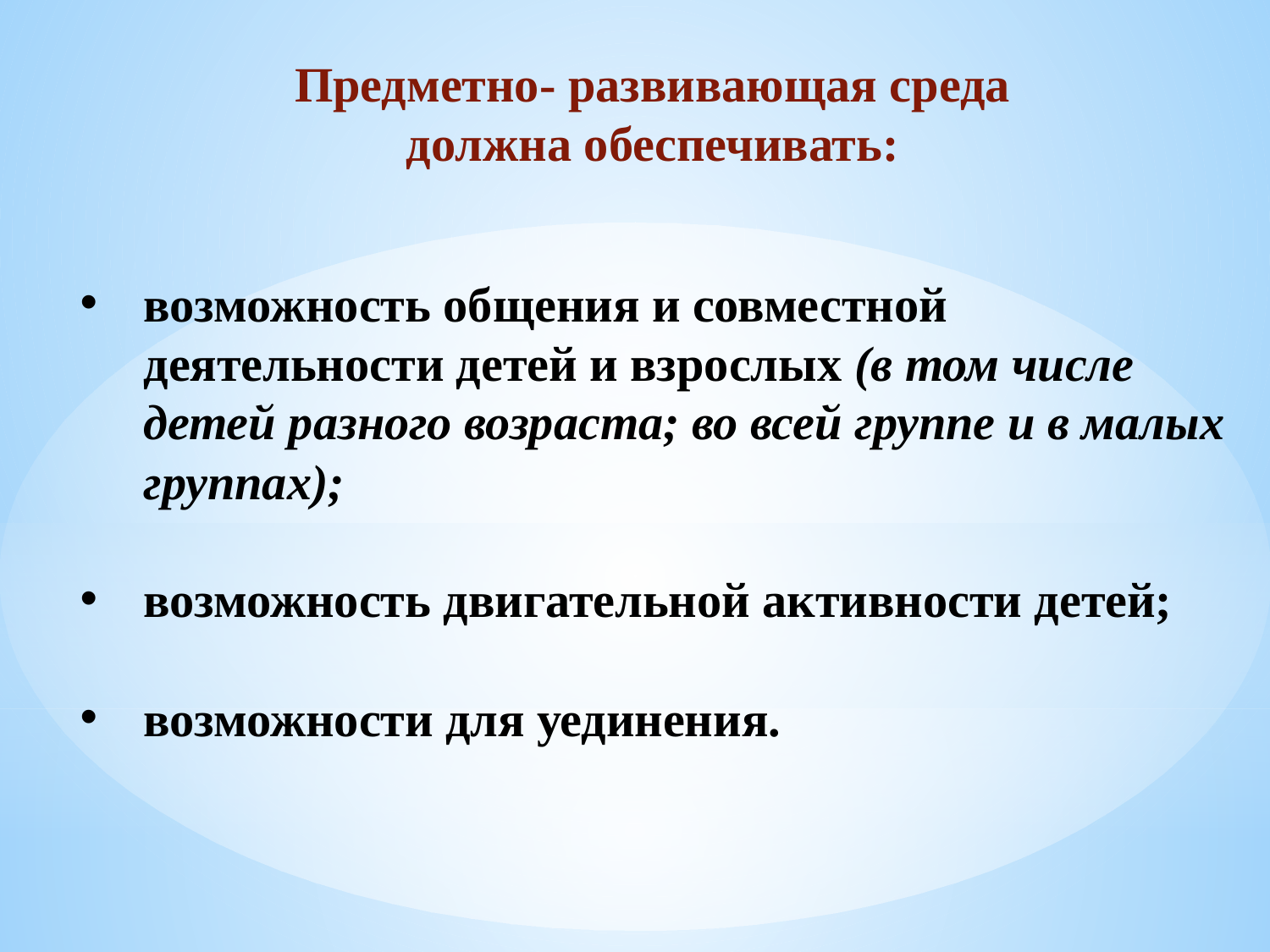

Предметно- развивающая среда
должна обеспечивать:
возможность общения и совместной деятельности детей и взрослых (в том числе детей разного возраста; во всей группе и в малых группах);

возможность двигательной активности детей;

возможности для уединения.